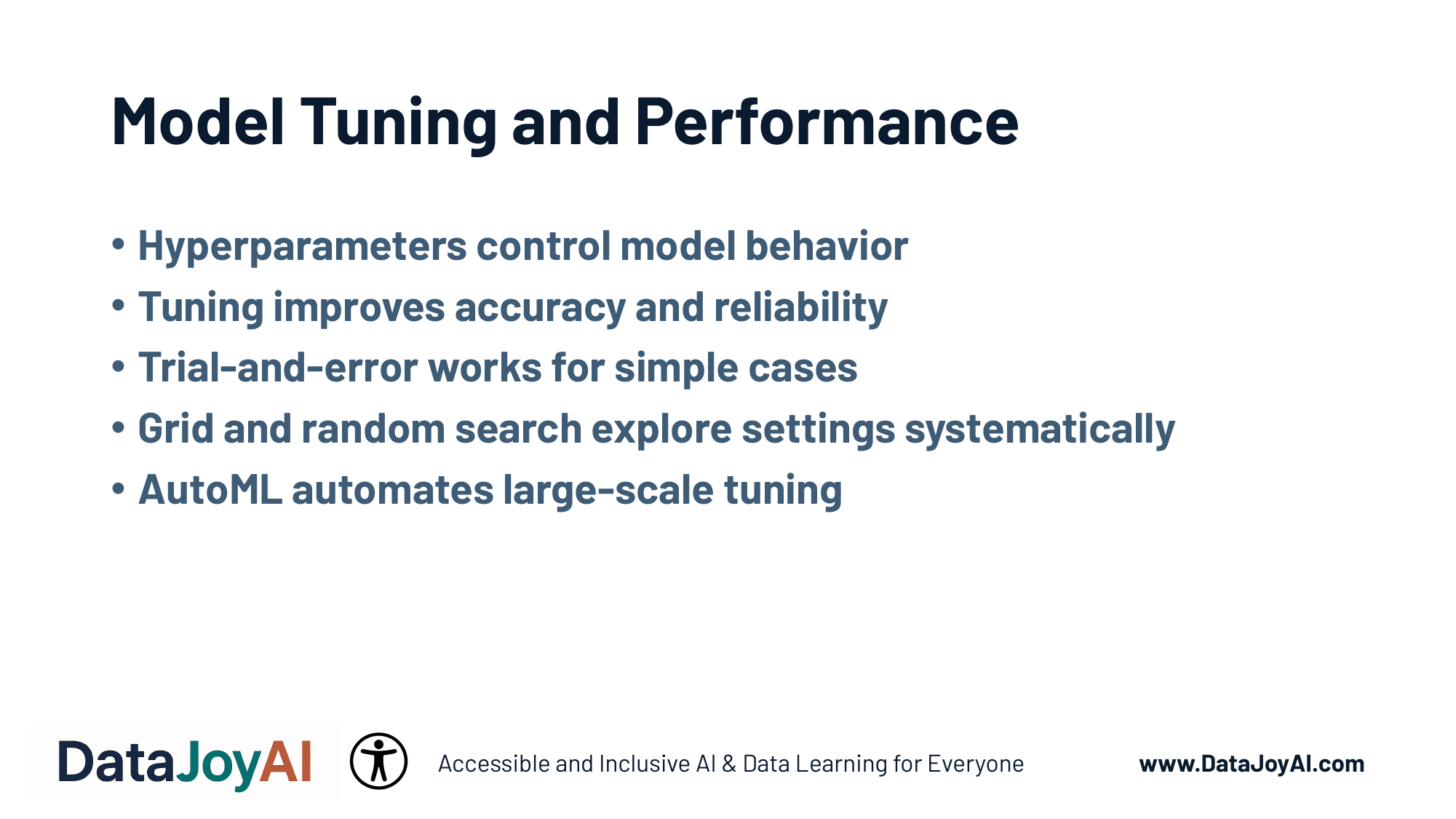

# Model Tuning and Performance
Hyperparameters control model behavior
Tuning improves accuracy and reliability
Trial-and-error works for simple cases
Grid and random search explore settings systematically
AutoML automates large-scale tuning